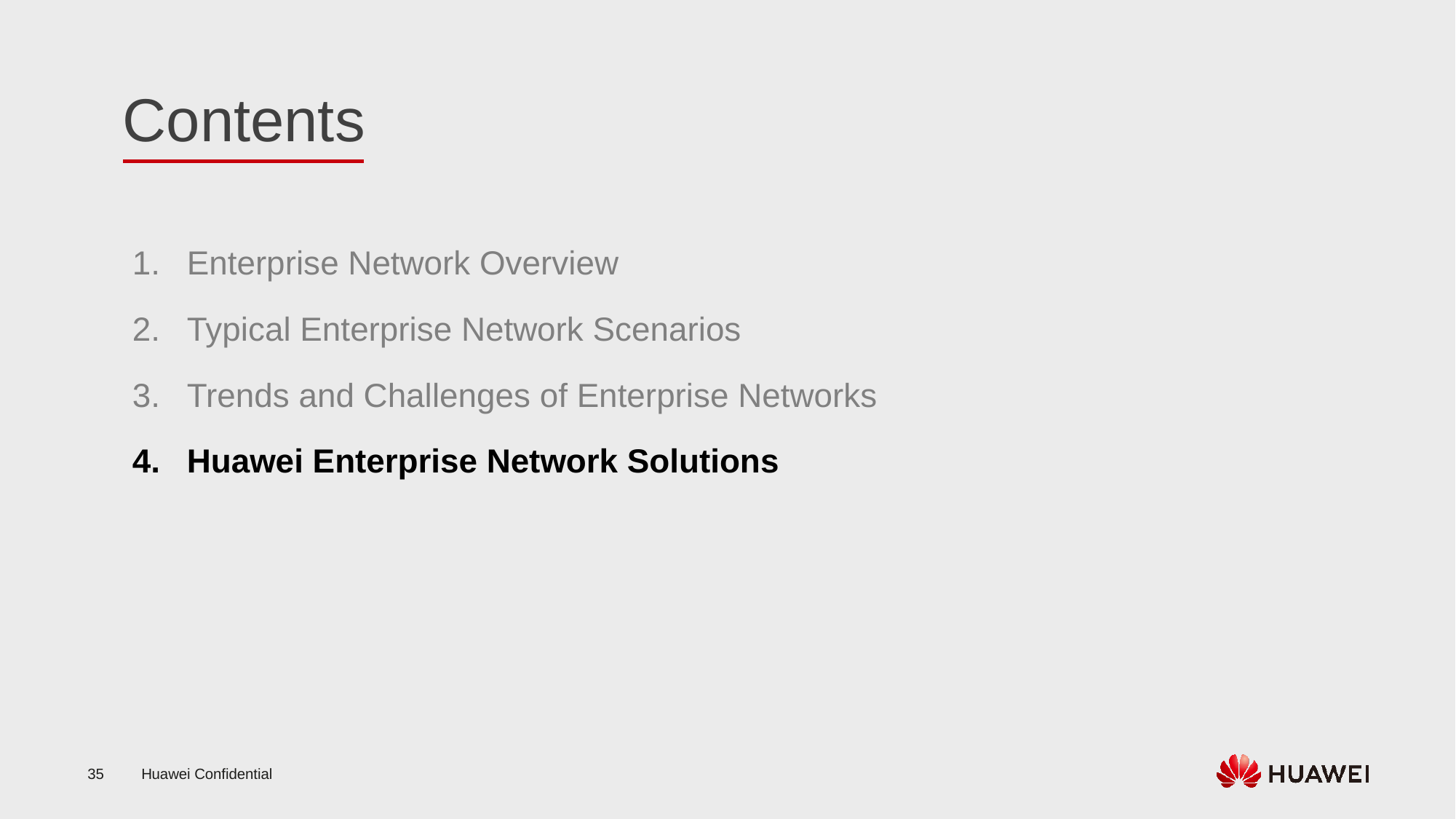

Enterprise Network Overview
Typical Enterprise Network Scenarios
Trends and Challenges of Enterprise Networks
Huawei Enterprise Network Solutions